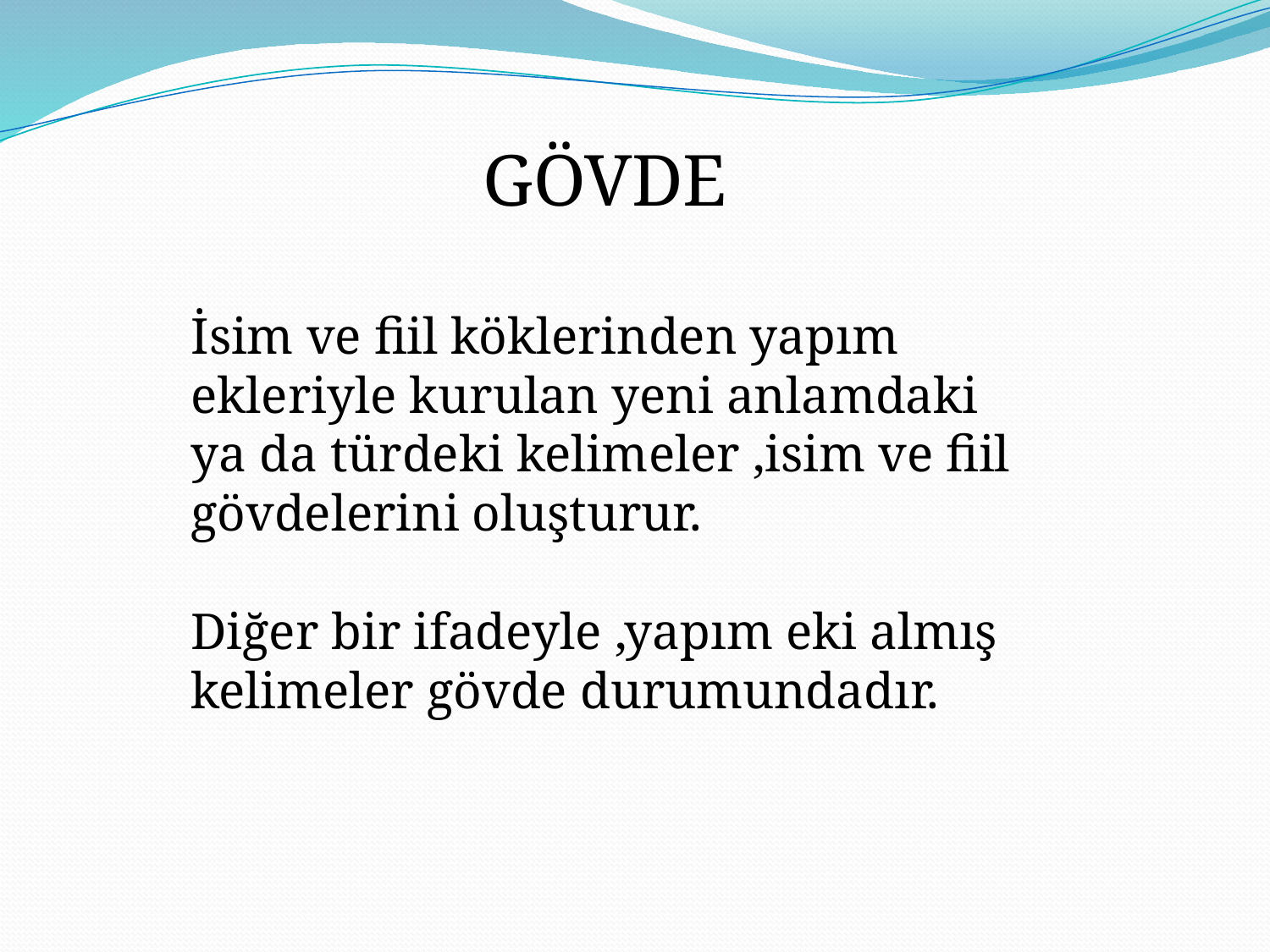

GÖVDE

İsim ve fiil köklerinden yapım ekleriyle kurulan yeni anlamdaki ya da türdeki kelimeler ,isim ve fiil gövdelerini oluşturur.

Diğer bir ifadeyle ,yapım eki almış kelimeler gövde durumundadır.